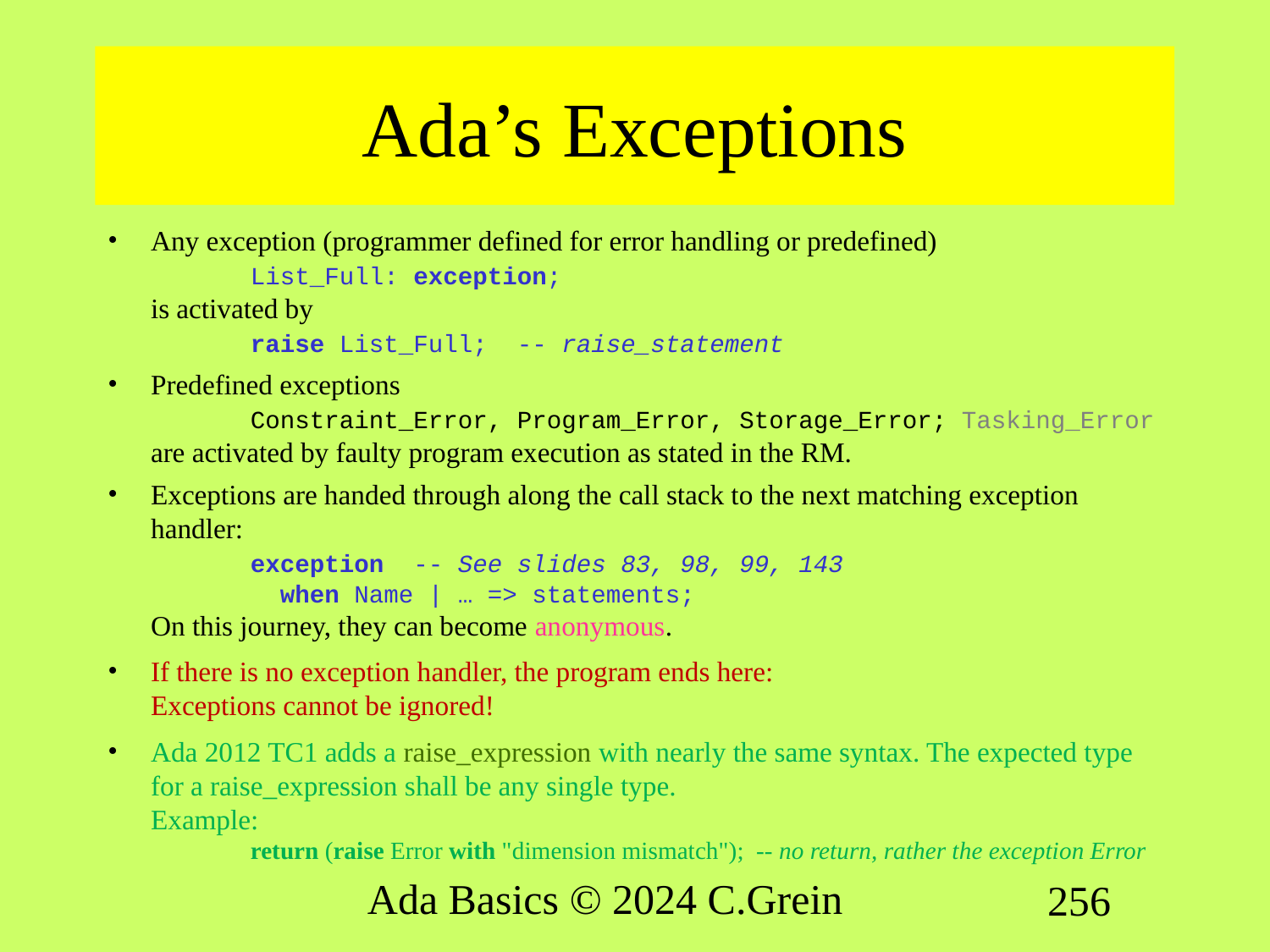

# Ada’s Exceptions
Any exception (programmer defined for error handling or predefined)
	List_Full: exception;
is activated by
	raise List_Full;  -- raise_statement
Predefined exceptions
	Constraint_Error, Program_Error, Storage_Error; Tasking_Error
are activated by faulty program execution as stated in the RM.
Exceptions are handed through along the call stack to the next matching exception handler:
	exception  -- See slides 83, 98, 99, 143
	  when Name | … => statements;
On this journey, they can become anonymous.
If there is no exception handler, the program ends here:
Exceptions cannot be ignored!
Ada 2012 TC1 adds a raise_expression with nearly the same syntax. The expected type for a raise_expression shall be any single type.
Example:
	return (raise Error with "dimension mismatch");  -- no return, rather the exception Error
Ada Basics © 2024 C.Grein
256